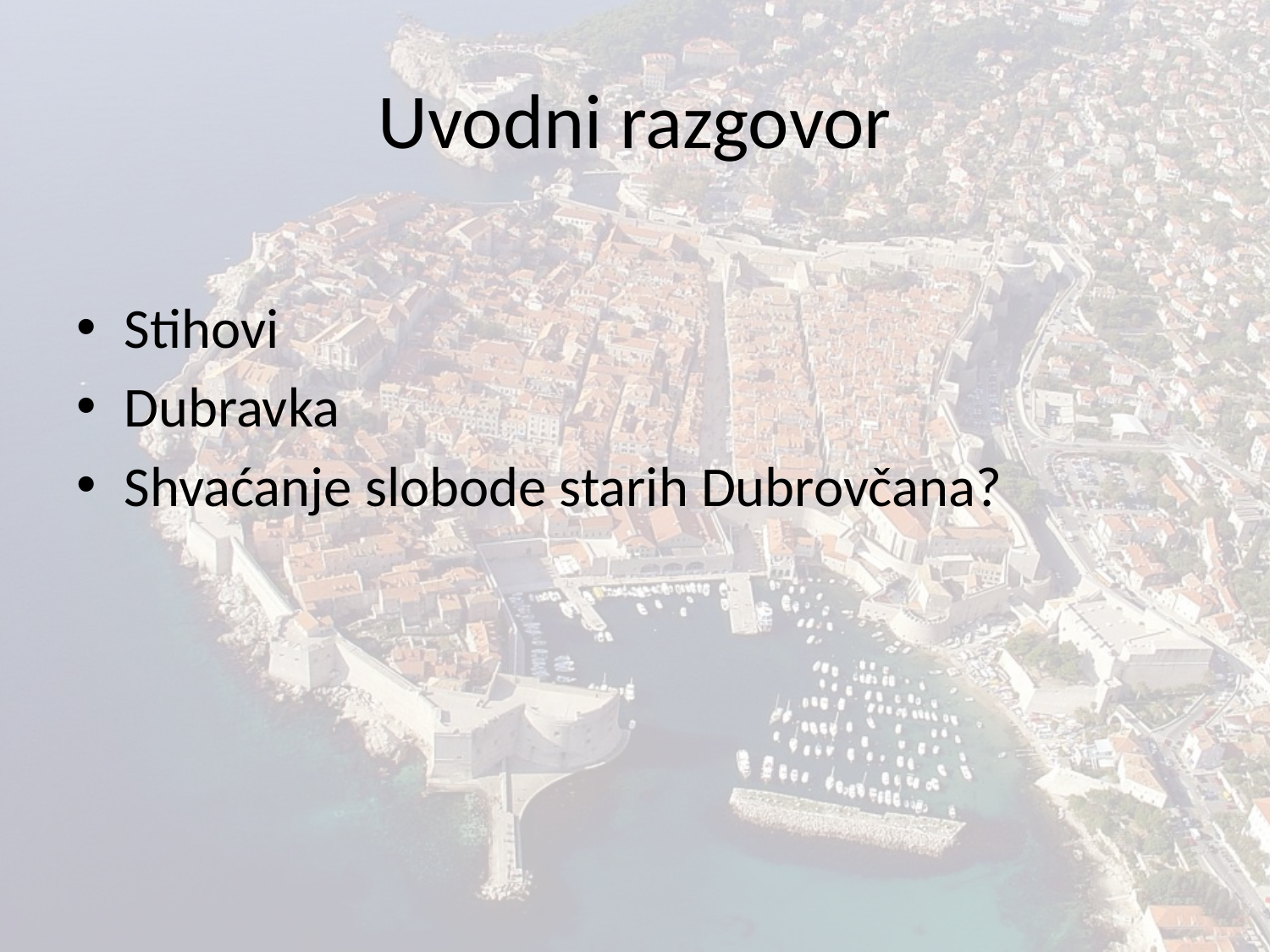

# Uvodni razgovor
Stihovi
Dubravka
Shvaćanje slobode starih Dubrovčana?